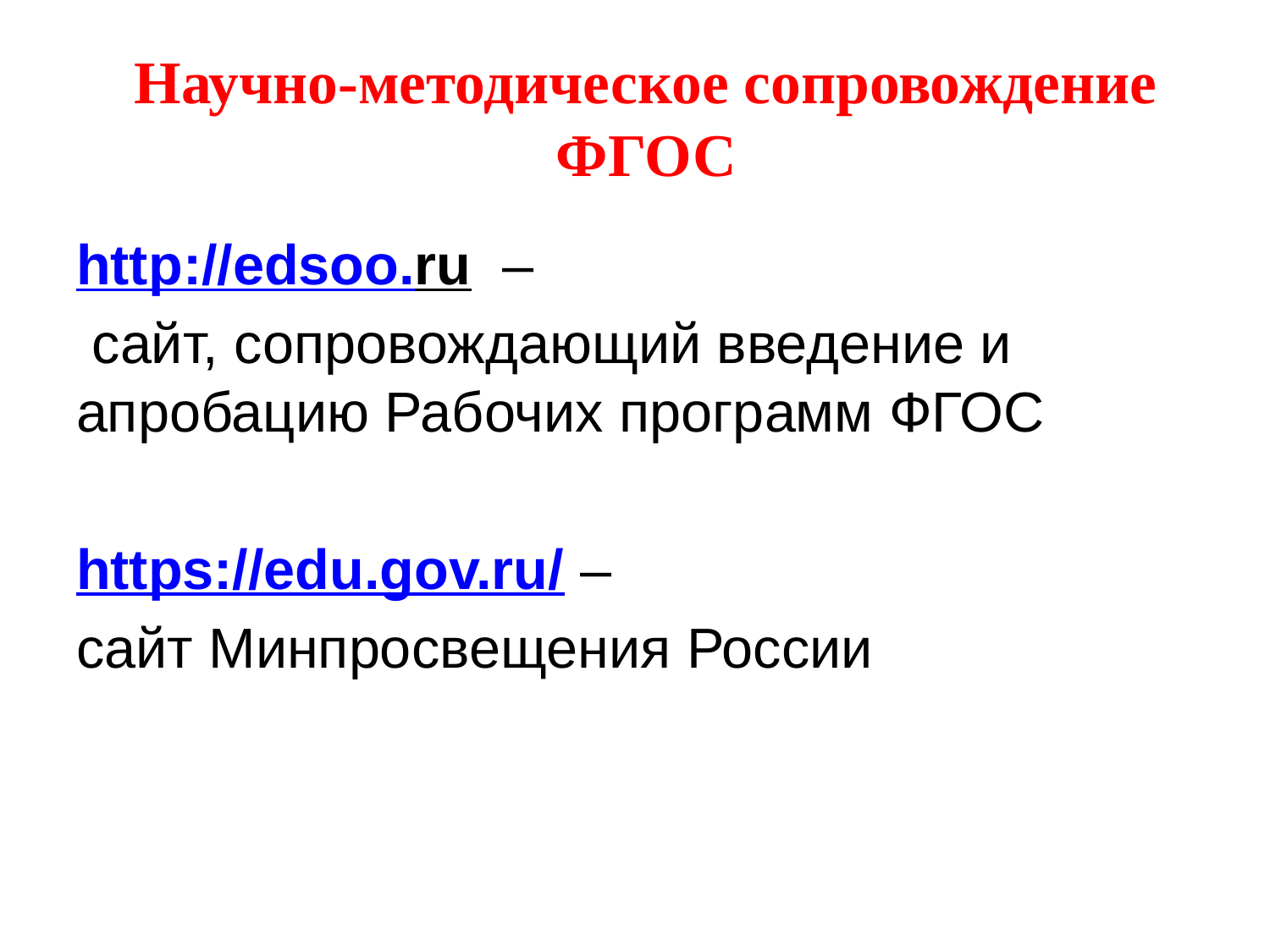

# Научно-методическое сопровождение ФГОС
http://edsoo.ru  –
 сайт, сопровождающий введение и  апробацию Рабочих программ ФГОС

https://edu.gov.ru/ –
сайт Минпросвещения России